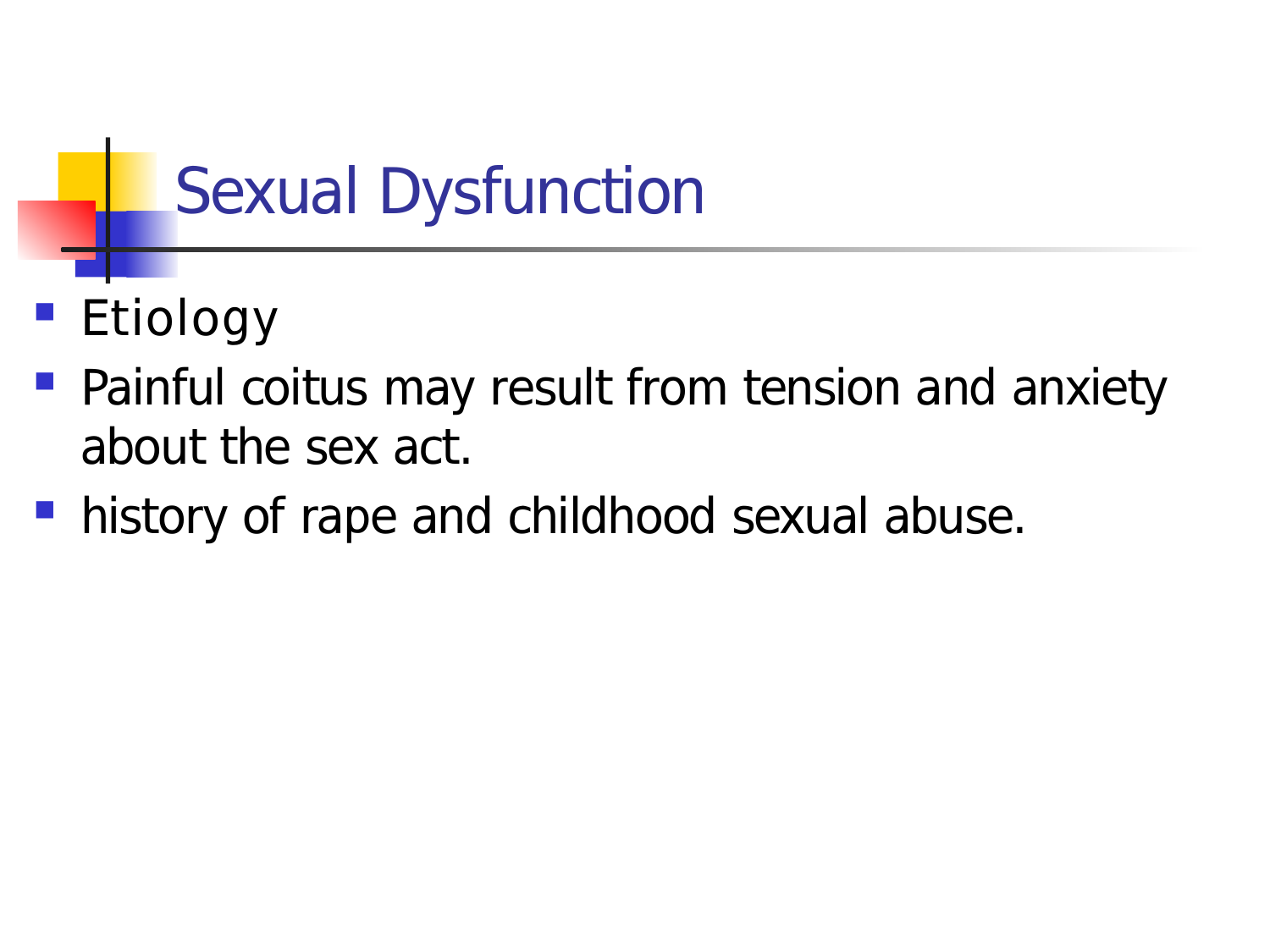

# Sexual Dysfunction
Etiology
Painful coitus may result from tension and anxiety about the sex act.
history of rape and childhood sexual abuse.